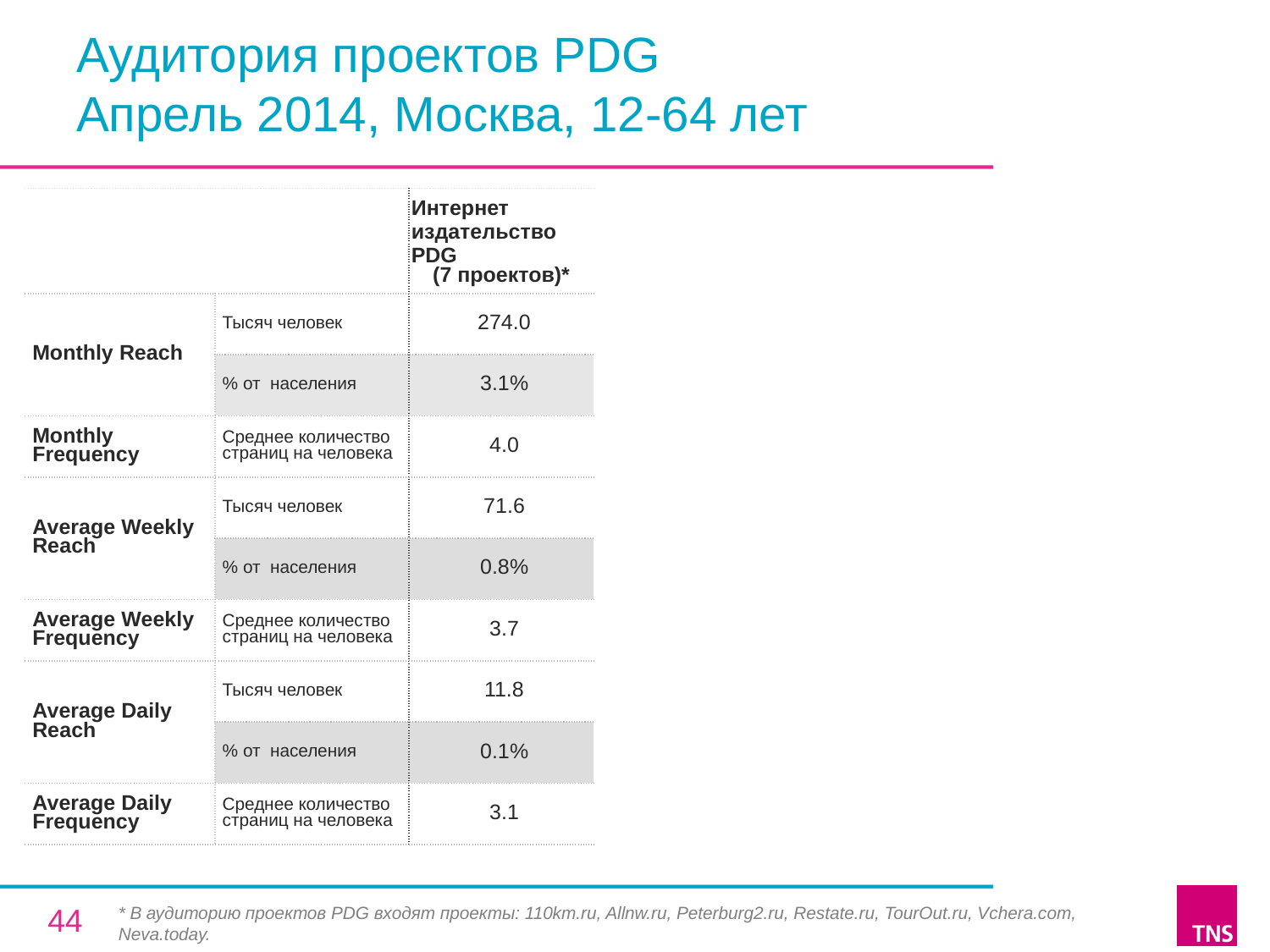

# Аудитория проектов PDG Апрель 2014, Москва, 12-64 лет
|  |  | Интернет издательство PDG (7 проектов)\* |
| --- | --- | --- |
| Monthly Reach | Тысяч человек | 274.0 |
|  | % от населения | 3.1% |
| Monthly Frequency | Среднее количество страниц на человека | 4.0 |
| Average Weekly Reach | Тысяч человек | 71.6 |
|  | % от населения | 0.8% |
| Average Weekly Frequency | Среднее количество страниц на человека | 3.7 |
| Average Daily Reach | Тысяч человек | 11.8 |
|  | % от населения | 0.1% |
| Average Daily Frequency | Среднее количество страниц на человека | 3.1 |
44
* В аудиторию проектов PDG входят проекты: 110km.ru, Allnw.ru, Peterburg2.ru, Restate.ru, TourOut.ru, Vchera.com, Neva.today.